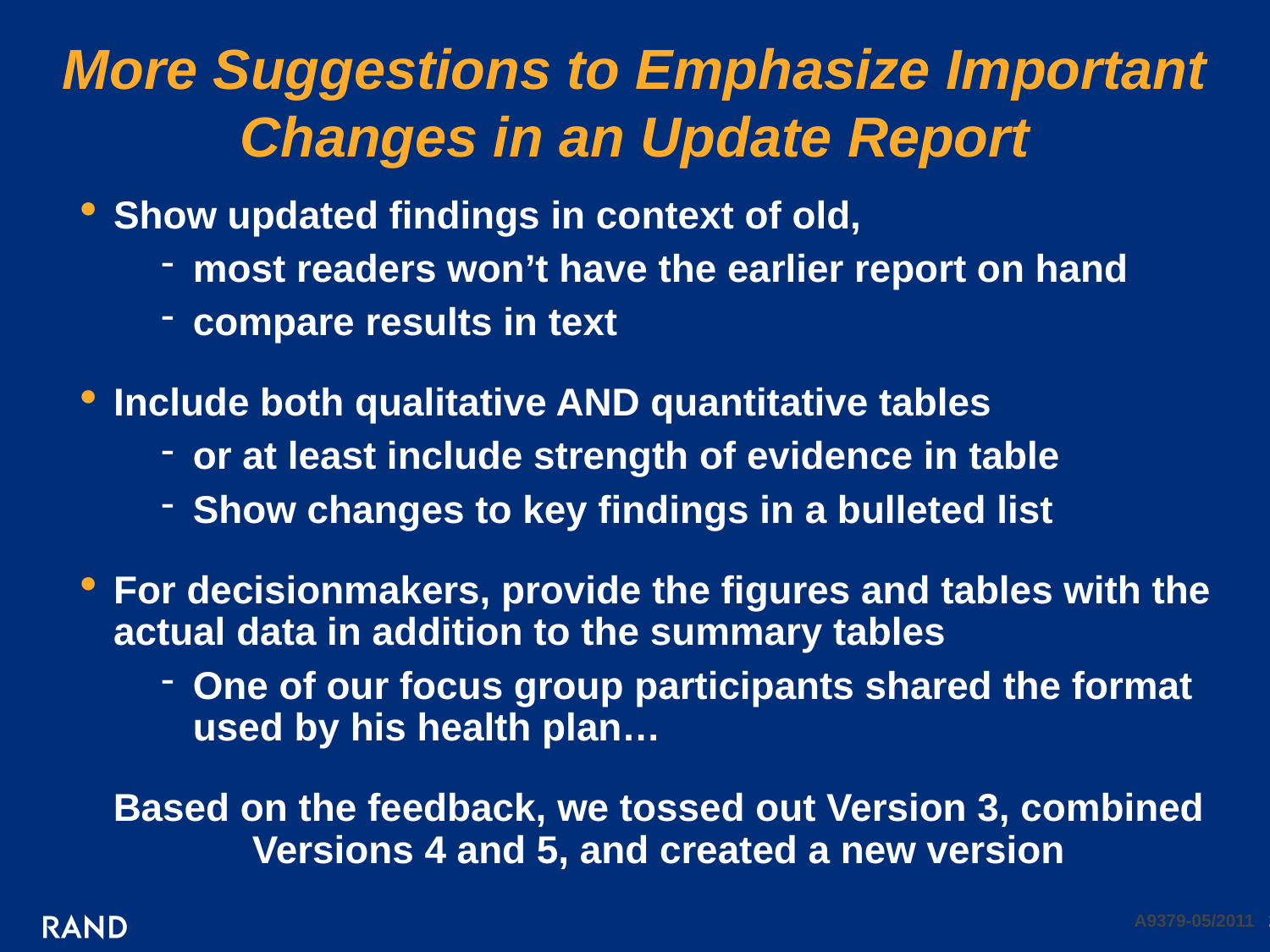

# More Suggestions to Emphasize Important Changes in an Update Report
Show updated findings in context of old,
most readers won’t have the earlier report on hand
compare results in text
Include both qualitative AND quantitative tables
or at least include strength of evidence in table
Show changes to key findings in a bulleted list
For decisionmakers, provide the figures and tables with the actual data in addition to the summary tables
One of our focus group participants shared the format used by his health plan…
Based on the feedback, we tossed out Version 3, combined Versions 4 and 5, and created a new version